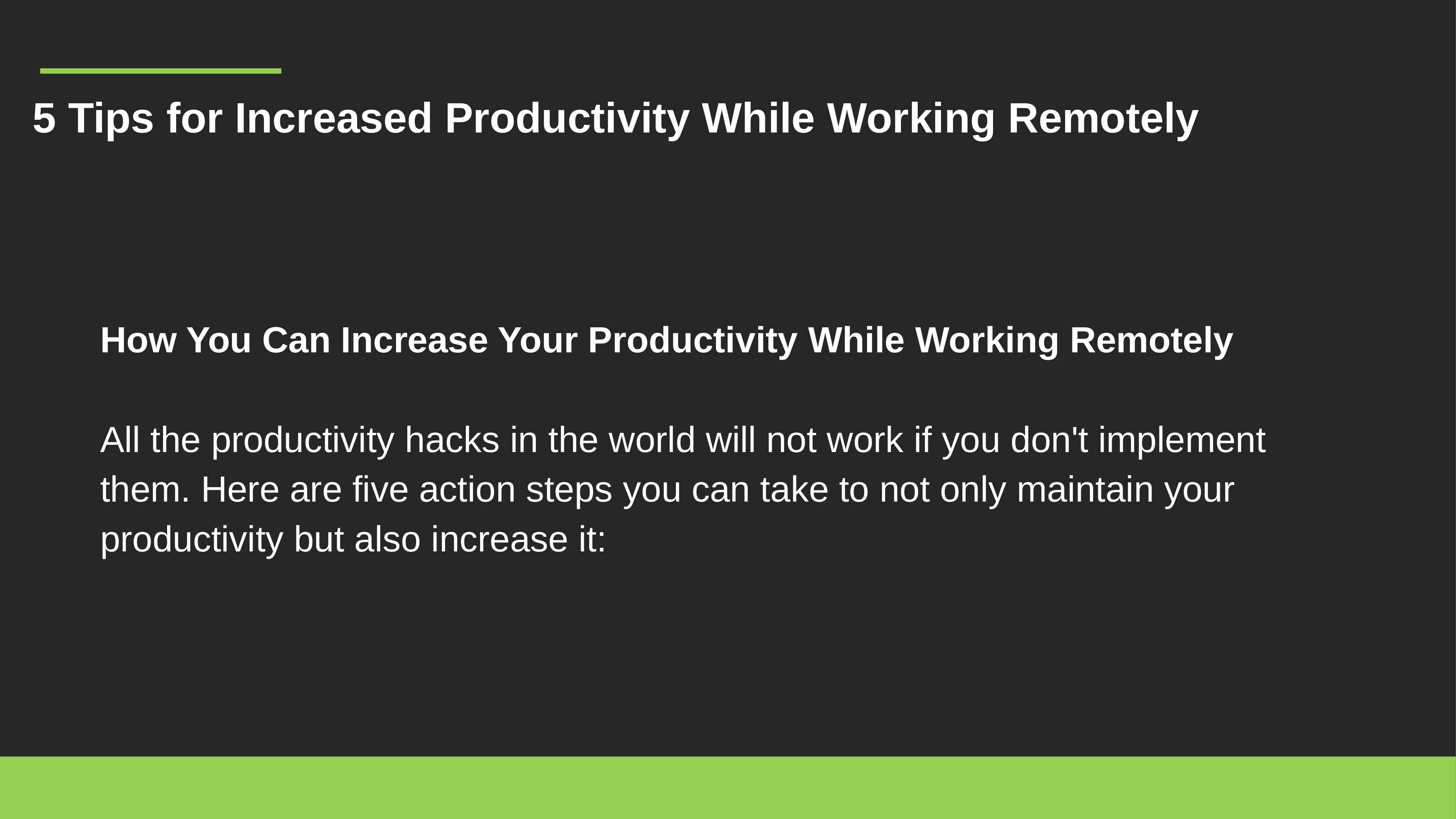

5 Tips for Increased Productivity While Working Remotely
How You Can Increase Your Productivity While Working Remotely

All the productivity hacks in the world will not work if you don't implement them. Here are five action steps you can take to not only maintain your productivity but also increase it: